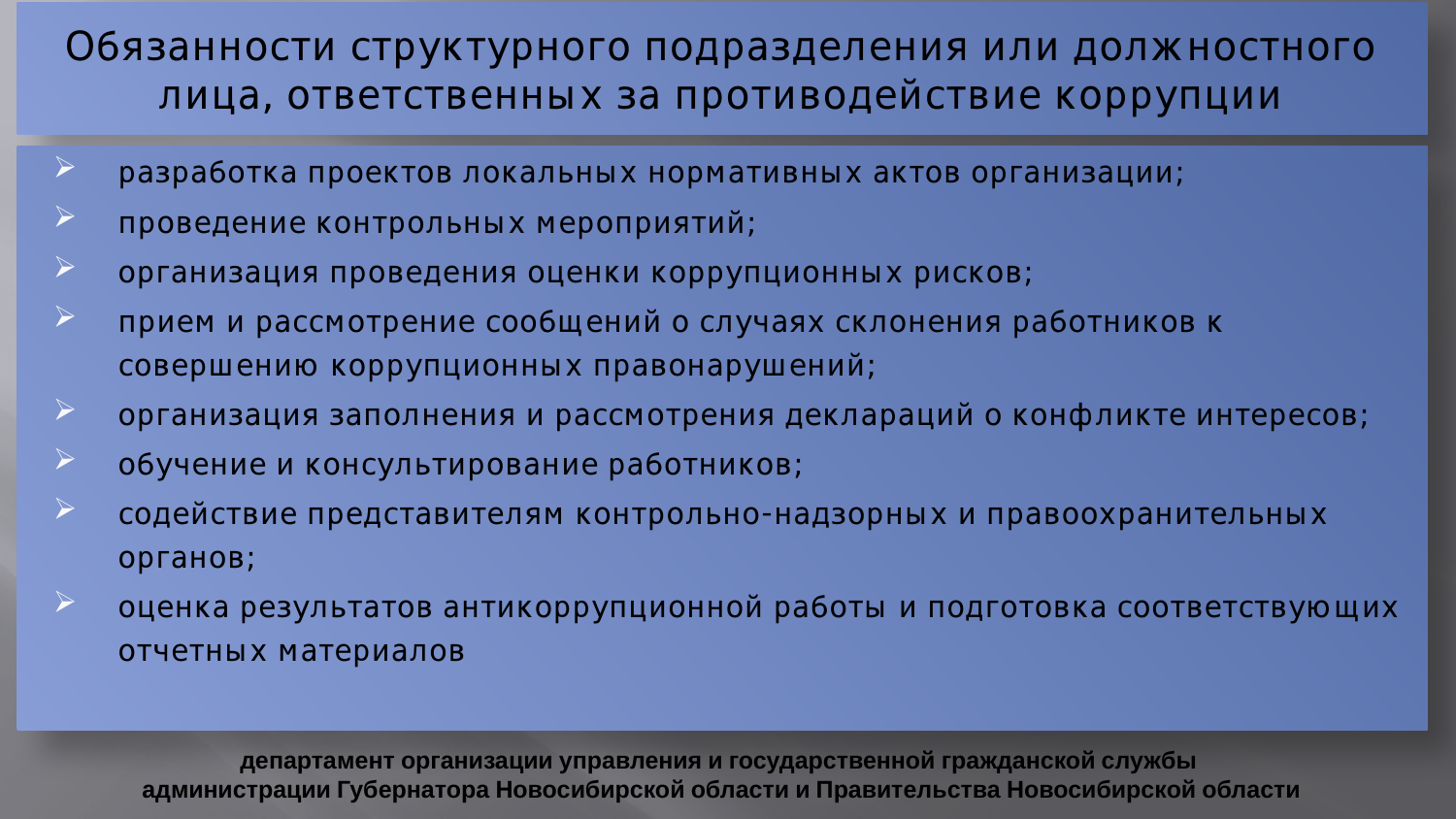

# Обязанности структурного подразделения или должностного лица, ответственных за противодействие коррупции
разработка проектов локальных нормативных актов организации;
проведение контрольных мероприятий;
организация проведения оценки коррупционных рисков;
прием и рассмотрение сообщений о случаях склонения работников к совершению коррупционных правонарушений;
организация заполнения и рассмотрения деклараций о конфликте интересов;
обучение и консультирование работников;
содействие представителям контрольно-надзорных и правоохранительных органов;
оценка результатов антикоррупционной работы и подготовка соответствующих отчетных материалов
департамент организации управления и государственной гражданской службы
администрации Губернатора Новосибирской области и Правительства Новосибирской области